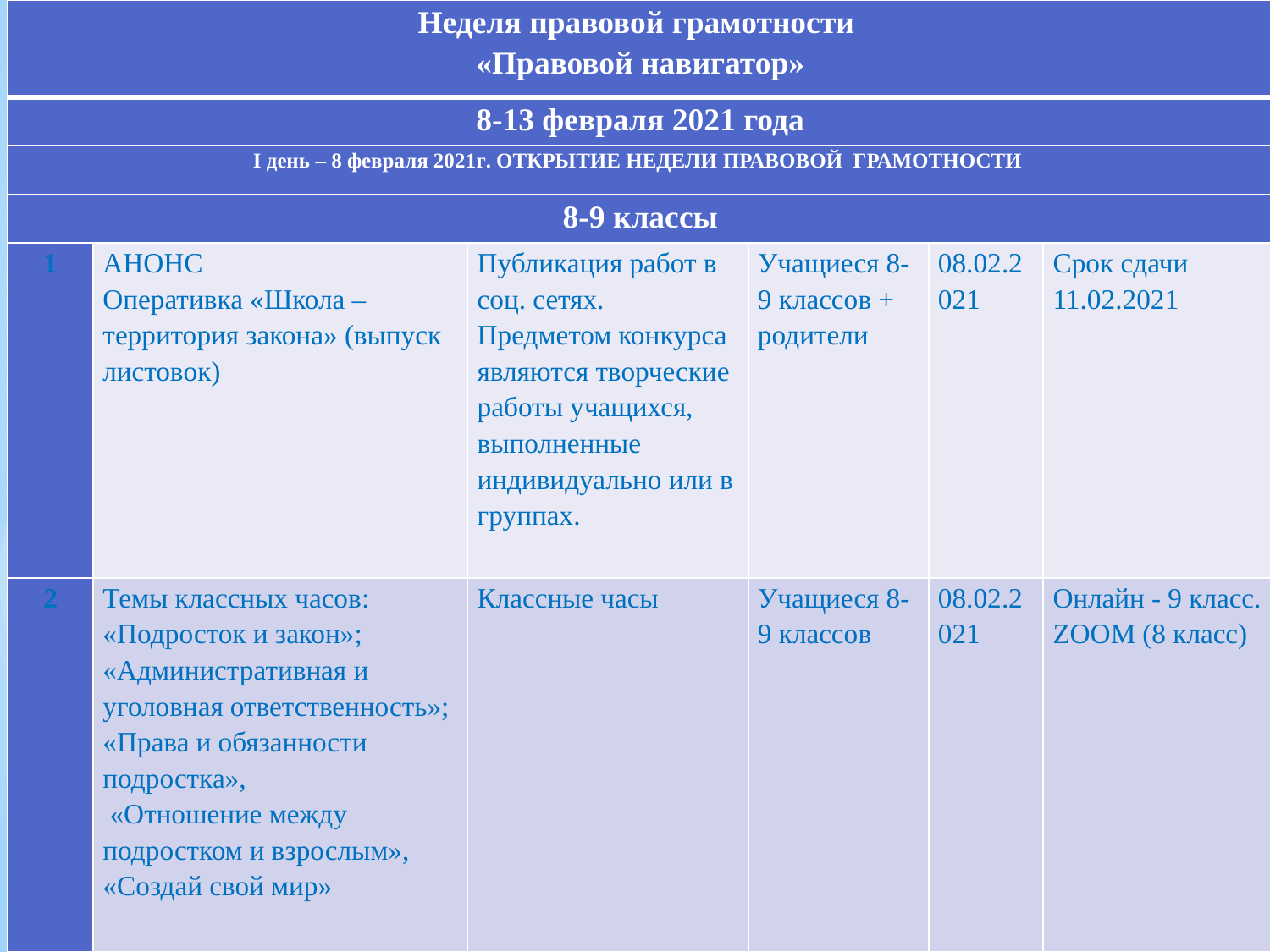

| Неделя правовой грамотности «Правовой навигатор» |  |  |  |  |  |
| --- | --- | --- | --- | --- | --- |
| 8-13 февраля 2021 года |  |  |  |  |  |
| І день – 8 февраля 2021г. ОТКРЫТИЕ НЕДЕЛИ ПРАВОВОЙ ГРАМОТНОСТИ |  |  |  |  |  |
| 8-9 классы |  |  |  |  |  |
| 1 | АНОНС Оперативка «Школа – территория закона» (выпуск листовок) | Публикация работ в соц. сетях. Предметом конкурса являются творческие работы учащихся, выполненные индивидуально или в группах. | Учащиеся 8-9 классов + родители | 08.02.2021 | Срок сдачи 11.02.2021 |
| 2 | Темы классных часов: «Подросток и закон»; «Административная и уголовная ответственность»; «Права и обязанности подростка», «Отношение между подростком и взрослым», «Создай свой мир» | Классные часы | Учащиеся 8-9 классов | 08.02.2021 | Онлайн - 9 класс. ZOOM (8 класс) |